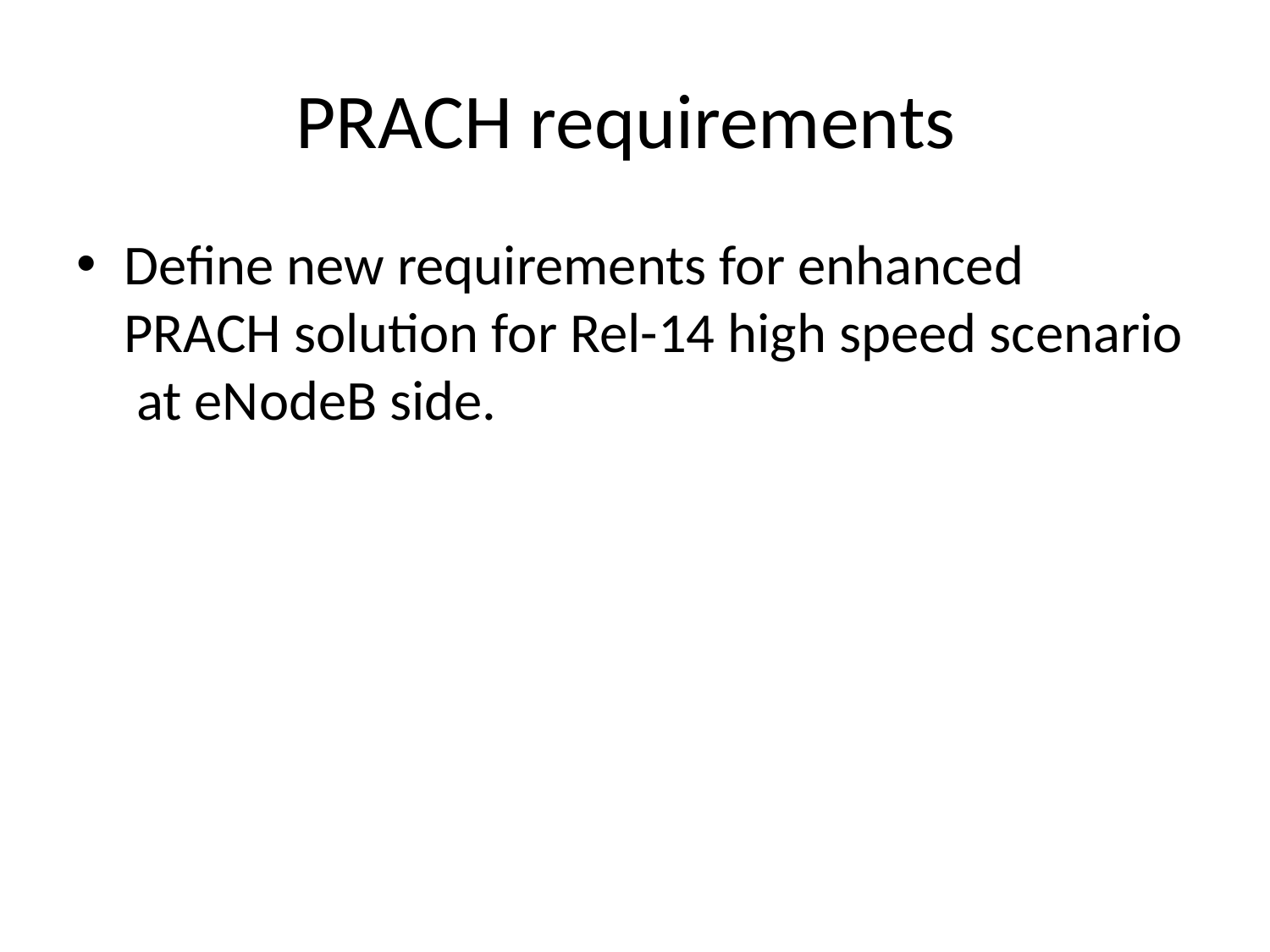

# PRACH requirements
Define new requirements for enhanced PRACH solution for Rel-14 high speed scenario  at eNodeB side.